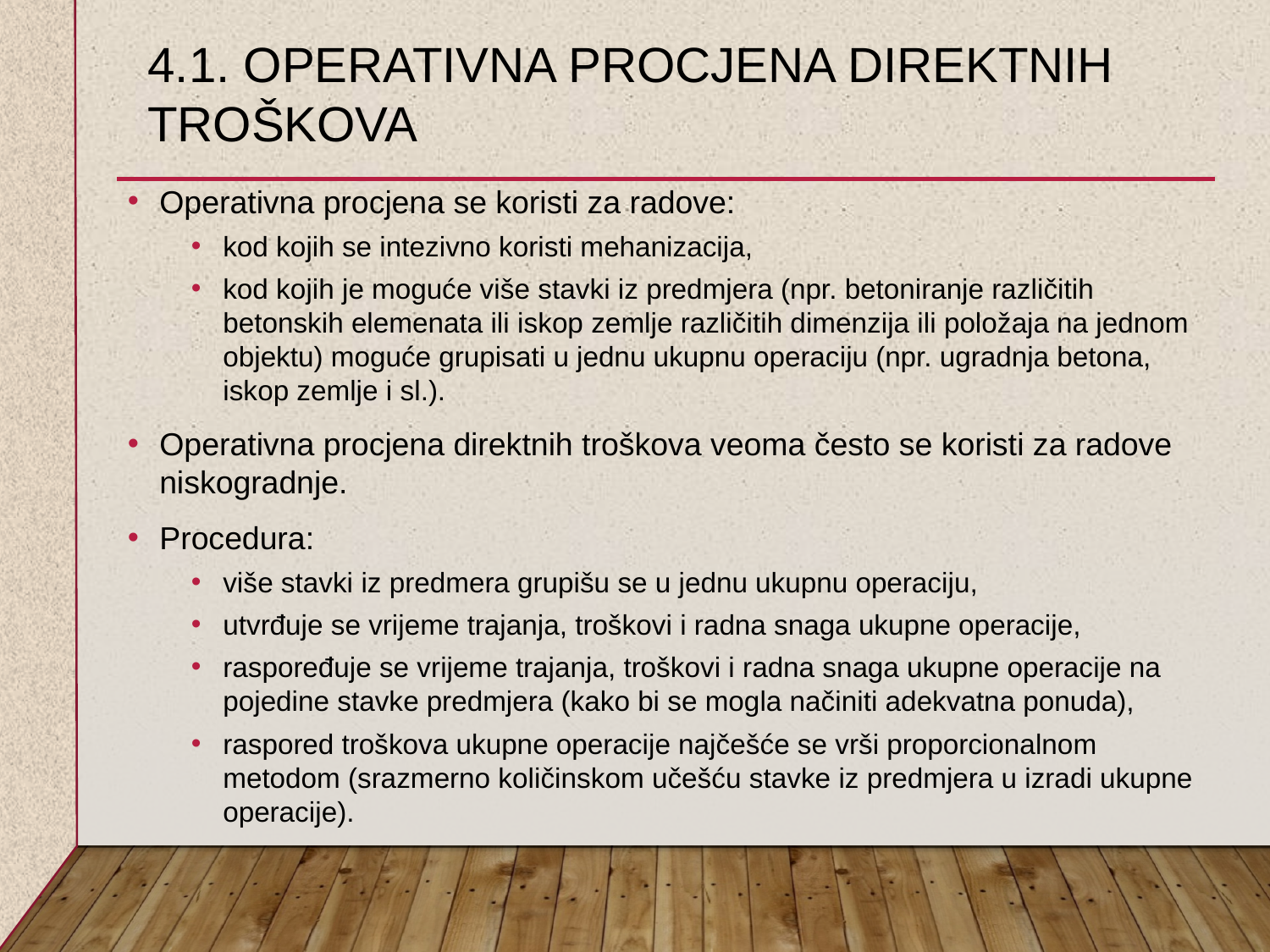

# 4.1. OPERATIVNA PROCjENA DIREKTNIH TROŠKOVA
Operativna procjena se koristi za radove:
kod kojih se intezivno koristi mehanizacija,
kod kojih je moguće više stavki iz predmjera (npr. betoniranje različitih betonskih elemenata ili iskop zemlje različitih dimenzija ili položaja na jednom objektu) moguće grupisati u jednu ukupnu operaciju (npr. ugradnja betona, iskop zemlje i sl.).
Operativna procjena direktnih troškova veoma često se koristi za radove niskogradnje.
Procedura:
više stavki iz predmera grupišu se u jednu ukupnu operaciju,
utvrđuje se vrijeme trajanja, troškovi i radna snaga ukupne operacije,
raspoređuje se vrijeme trajanja, troškovi i radna snaga ukupne operacije na pojedine stavke predmjera (kako bi se mogla načiniti adekvatna ponuda),
raspored troškova ukupne operacije najčešće se vrši proporcionalnom metodom (srazmerno količinskom učešću stavke iz predmjera u izradi ukupne operacije).